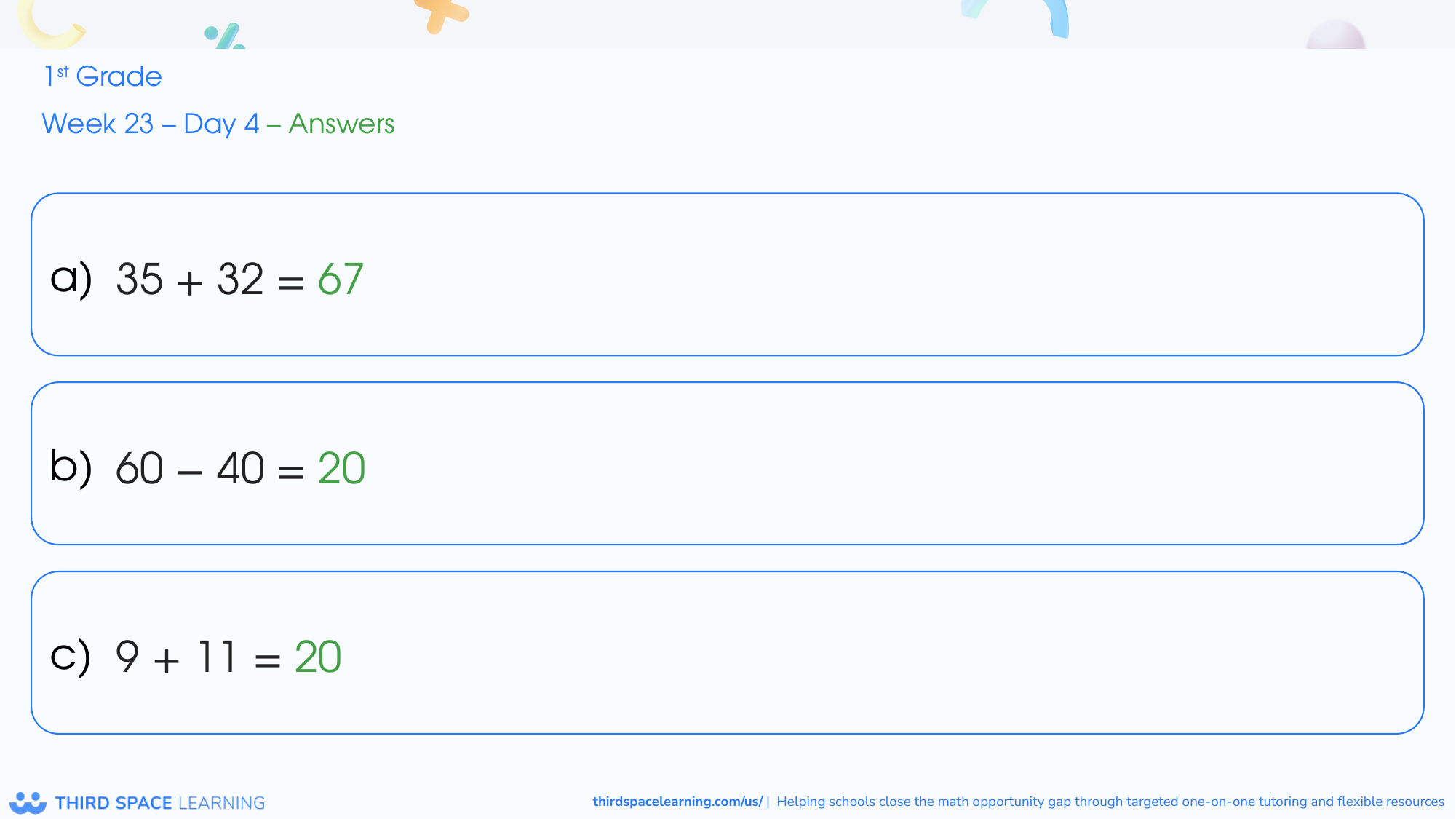

1st Grade
Week 23 – Day 4 – Answers
35 + 32 = 67
60 − 40 = 20
9 + 11 = 20